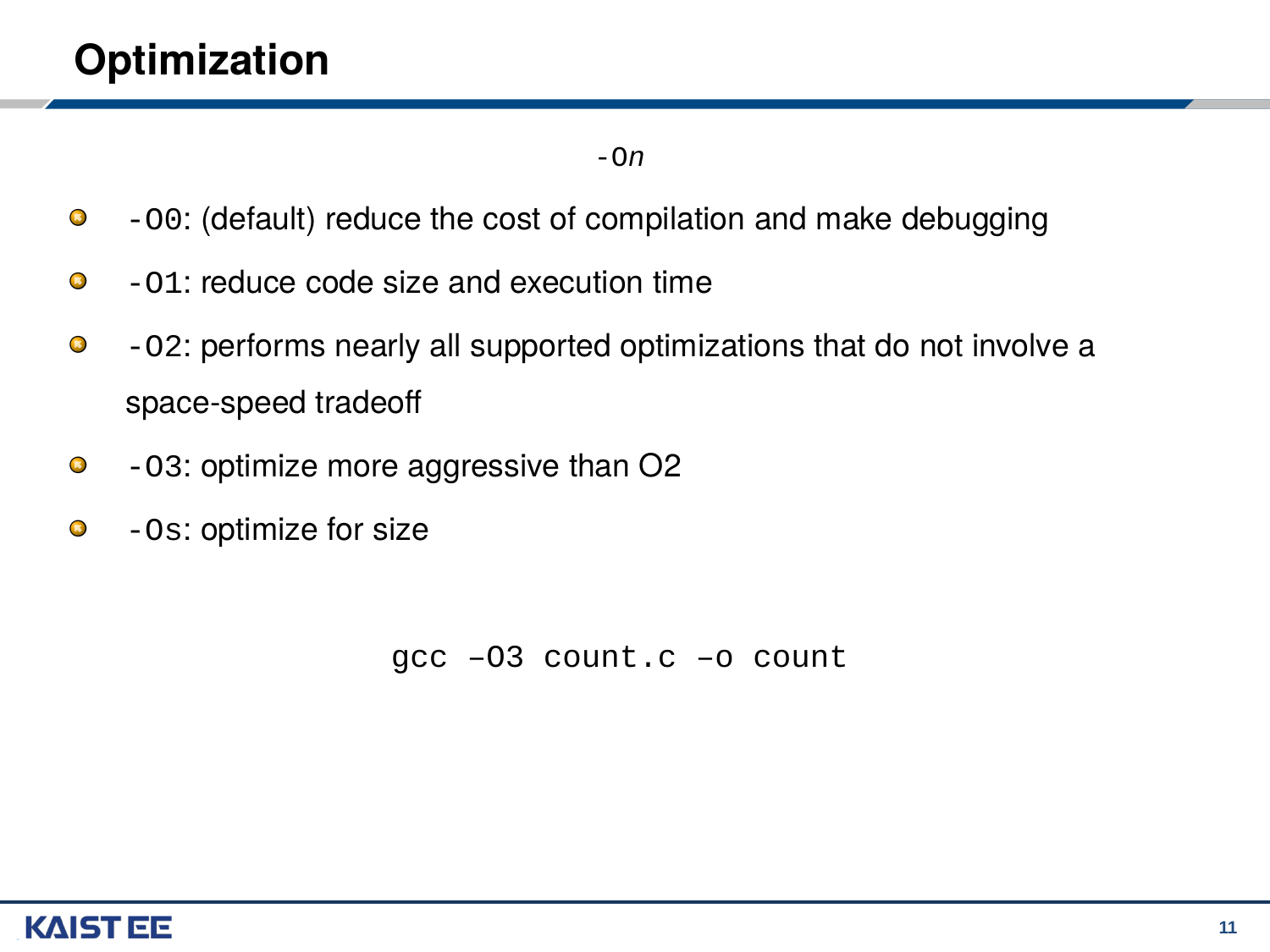

# Optimization

-On
-O0: (default) reduce the cost of compilation and make debugging
-O1: reduce code size and execution time
-O2: performs nearly all supported optimizations that do not involve a space-speed tradeoff
-O3: optimize more aggressive than O2
-Os: optimize for size

gcc –O3 count.c –o count